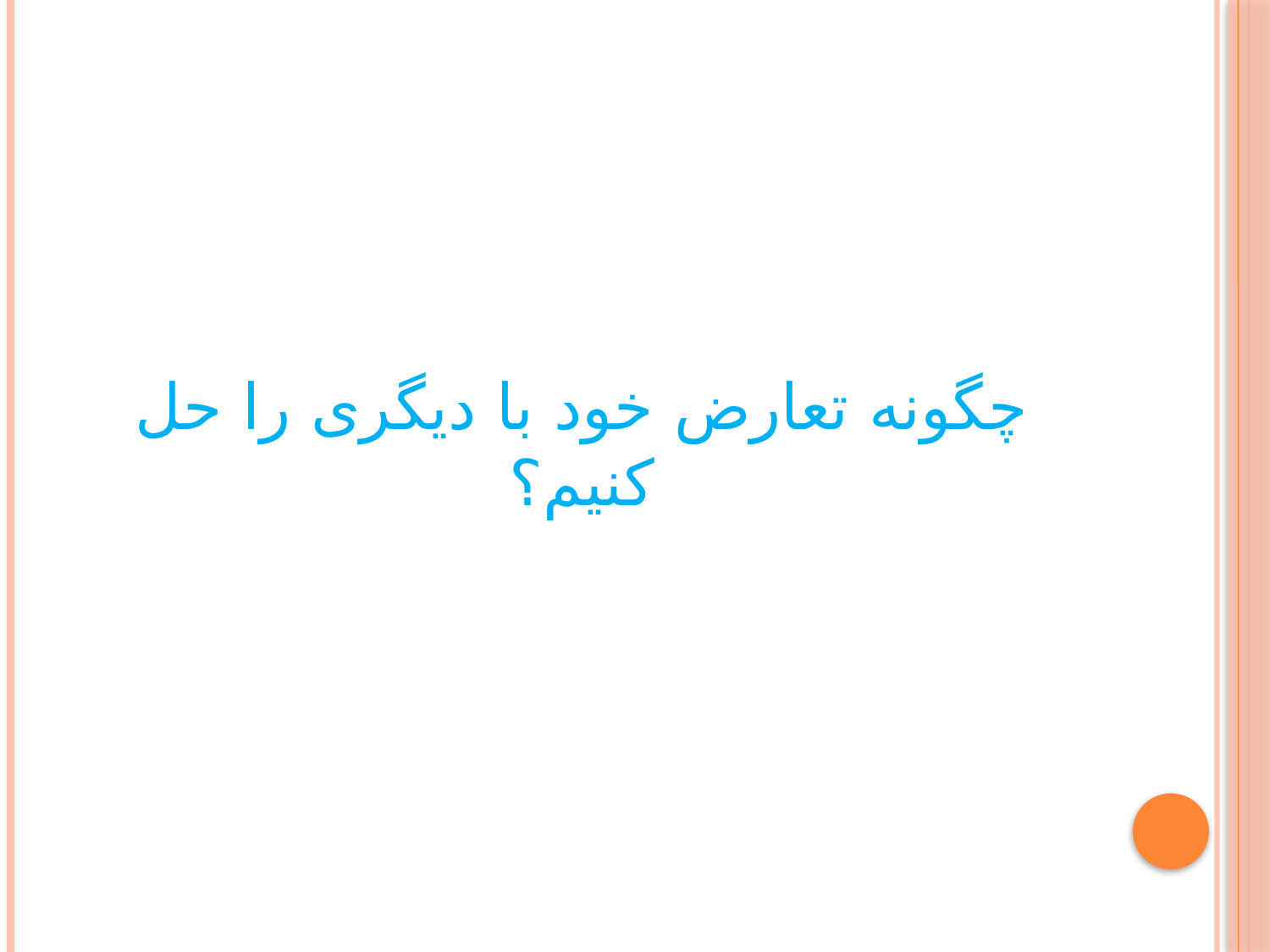

چگونه تعارض خود با دیگری را حل کنیم؟